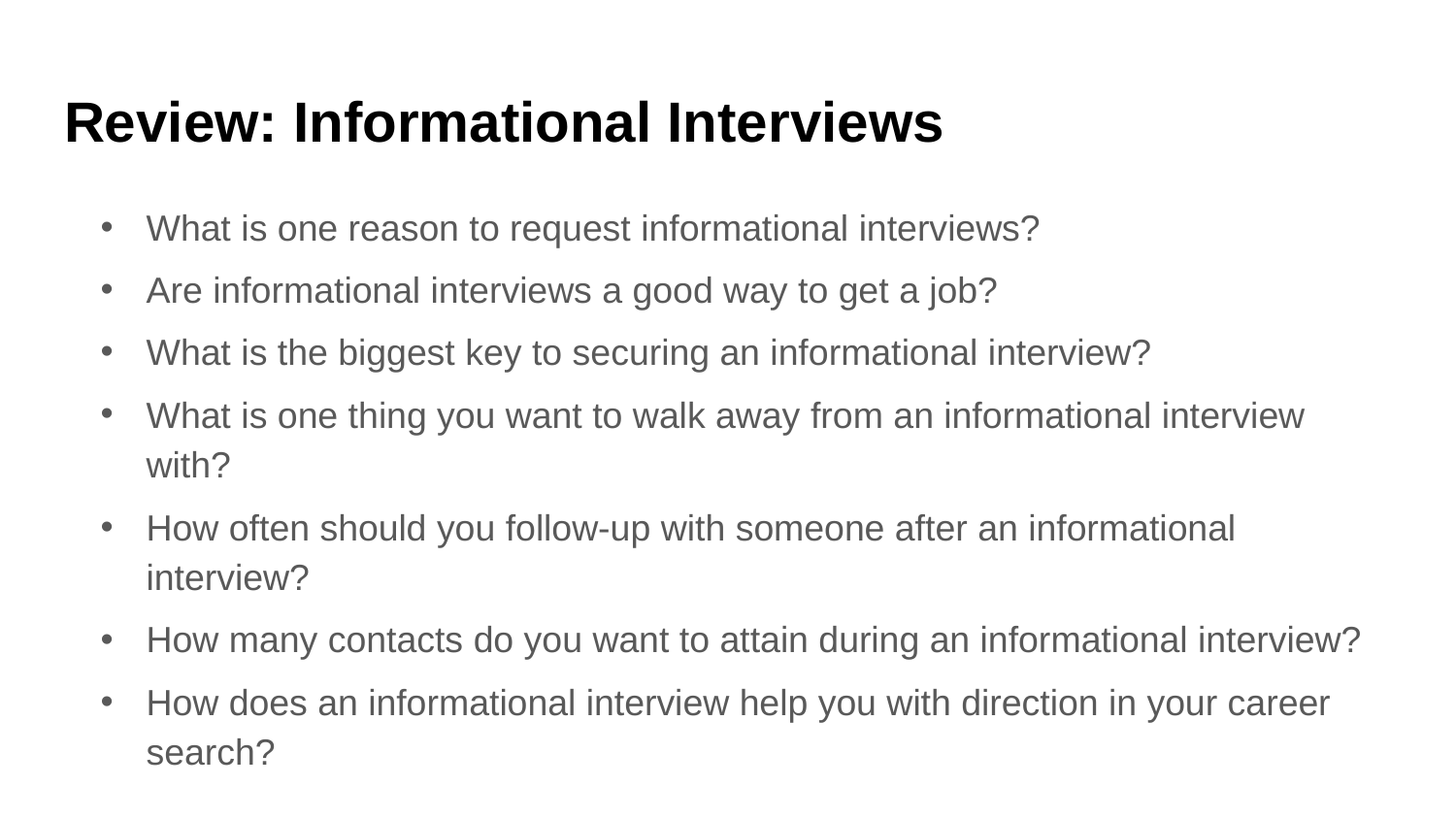

# Review: Informational Interviews
What is one reason to request informational interviews?
Are informational interviews a good way to get a job?
What is the biggest key to securing an informational interview?
What is one thing you want to walk away from an informational interview with?
How often should you follow-up with someone after an informational interview?
How many contacts do you want to attain during an informational interview?
How does an informational interview help you with direction in your career search?